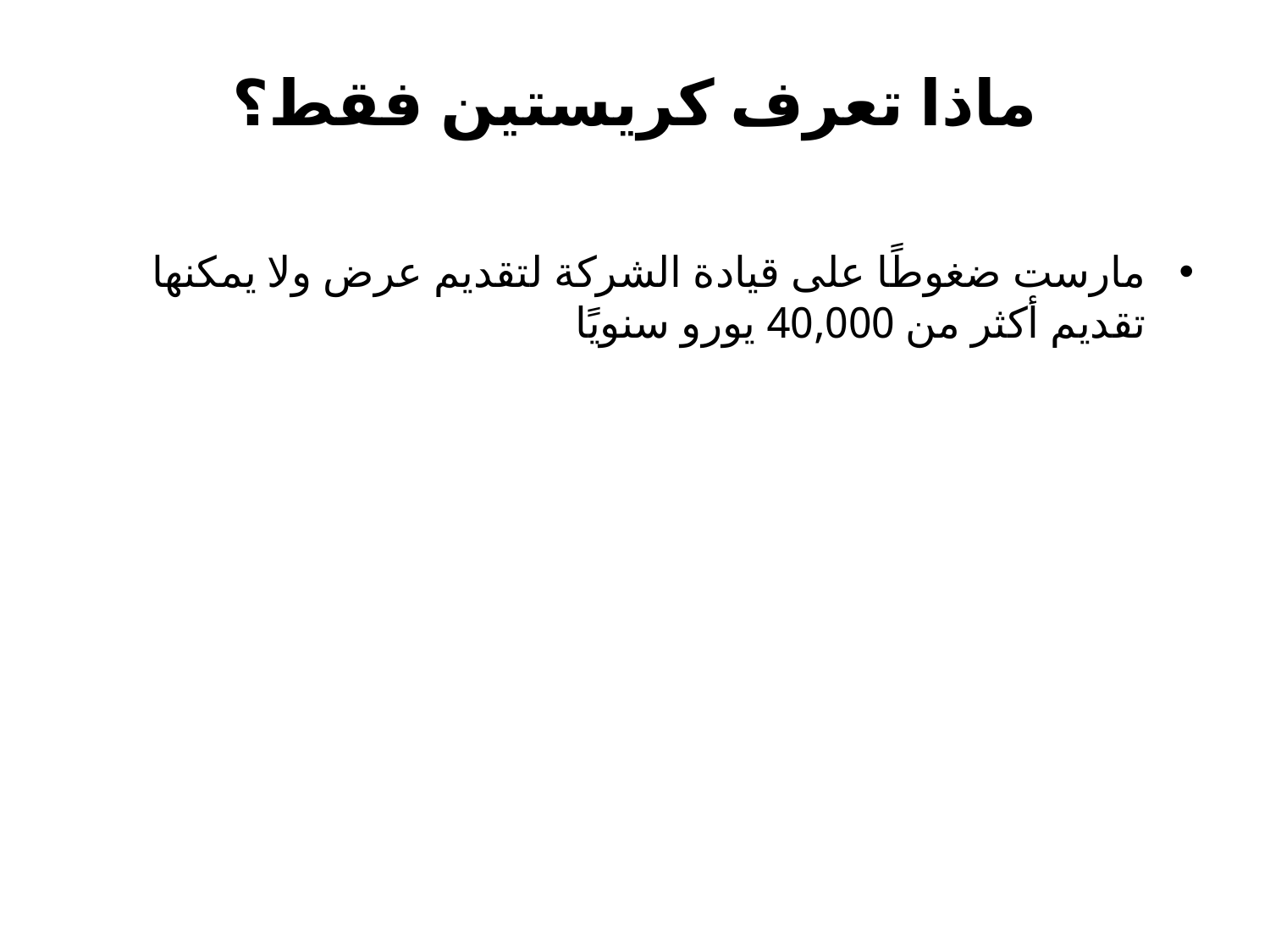

# ماذا تعرف كريستين فقط؟
مارست ضغوطًا على قيادة الشركة لتقديم عرض ولا يمكنها تقديم أكثر من 40,000 يورو سنويًا